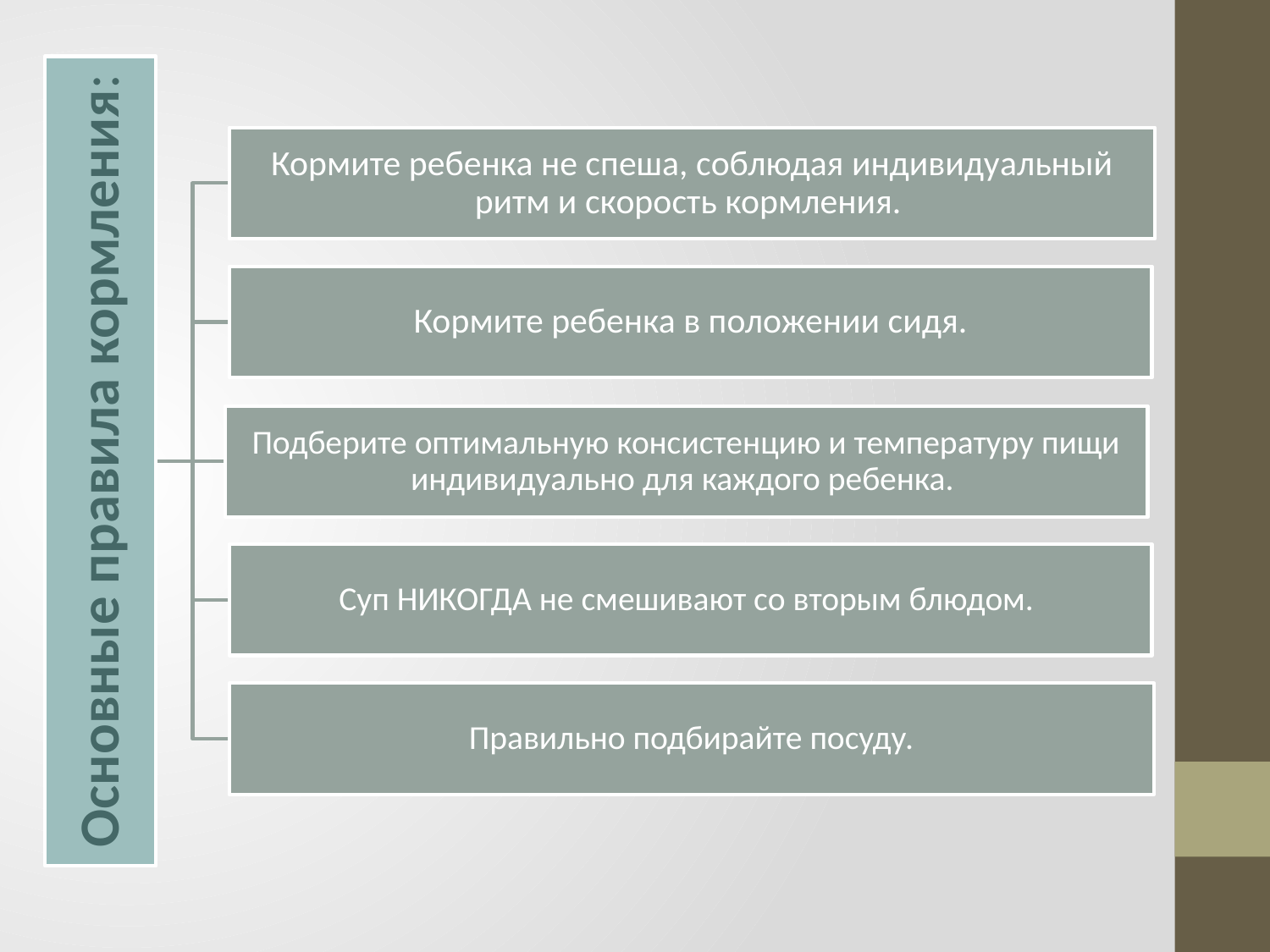

Основные правила кормления:
Кормите ребенка не спеша, соблюдая индивидуальный ритм и скорость кормления.
Кормите ребенка в положении сидя.
Подберите оптимальную консистенцию и температуру пищи индивидуально для каждого ребенка.
Суп НИКОГДА не смешивают со вторым блюдом.
Правильно подбирайте посуду.